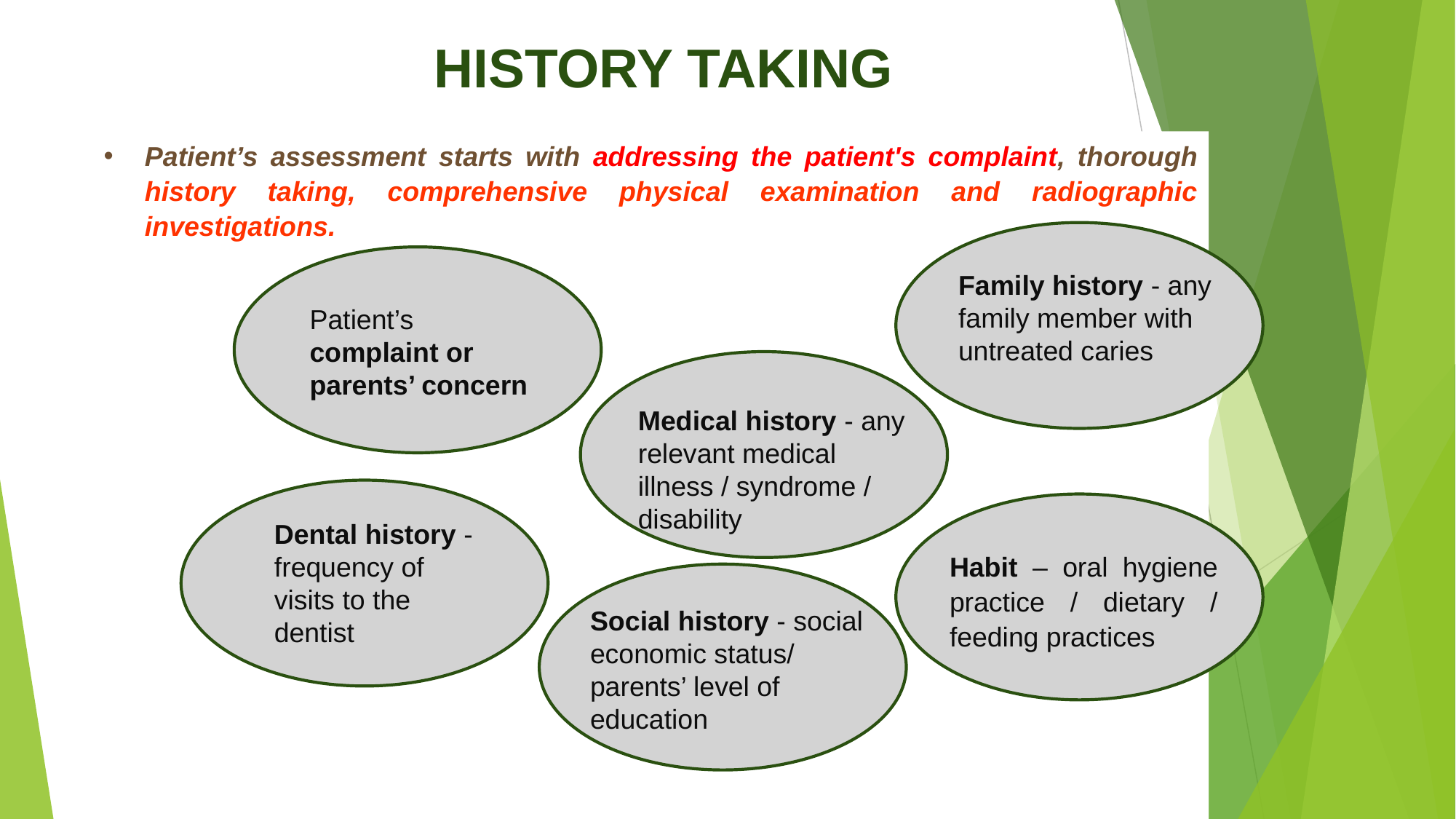

# HISTORY TAKING
Patient’s assessment starts with addressing the patient's complaint, thorough history taking, comprehensive physical examination and radiographic investigations.

Family history - any family member with untreated caries

Patient’s
complaint or parents’ concern

Medical history - any relevant medical illness / syndrome / disability

Dental history - frequency of visits to the dentist

Habit – oral hygiene practice / dietary / feeding practices

Social history - social economic status/ parents’ level of education
ToT CPG Management of Early Childhood Caries